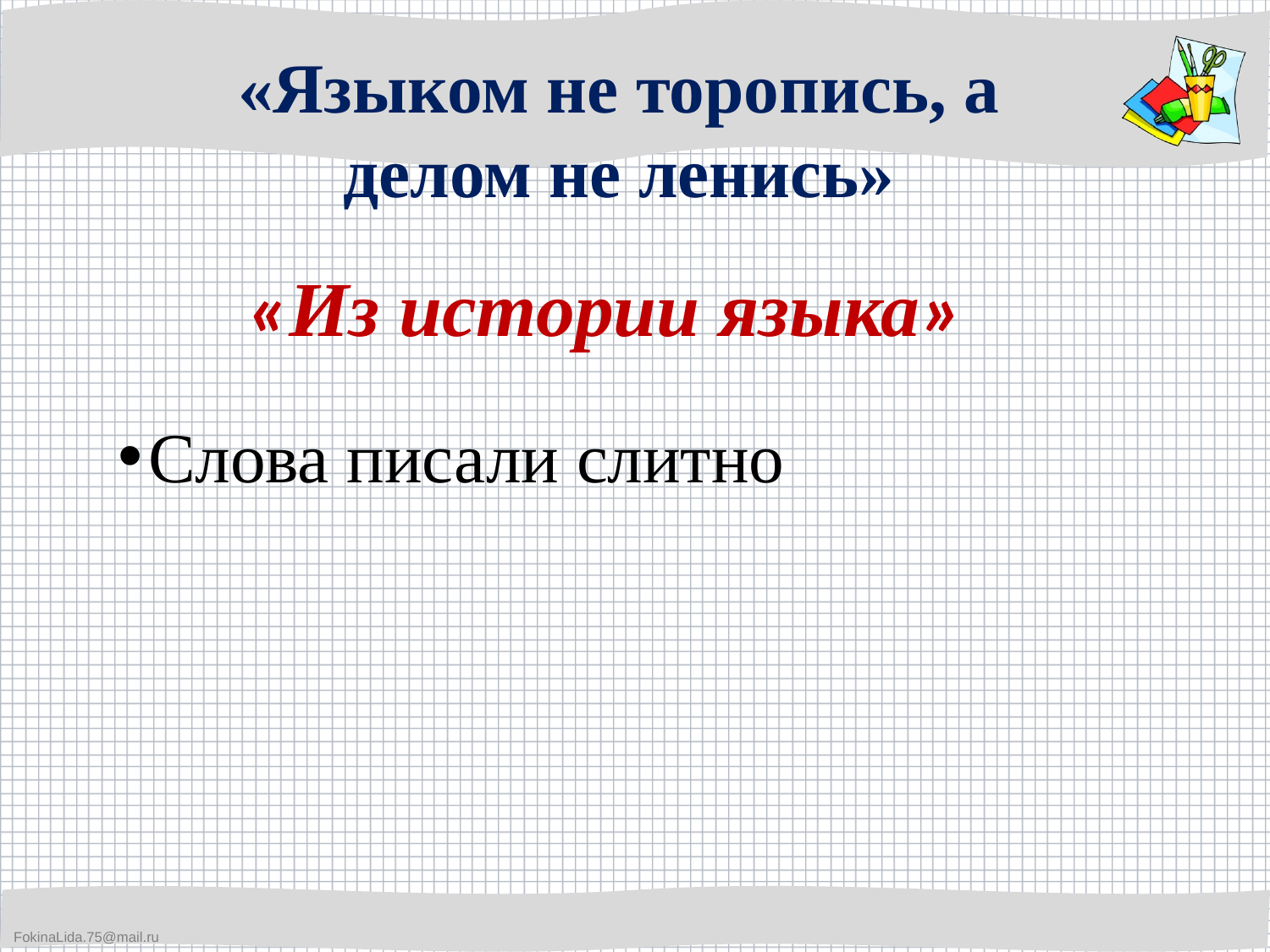

«Языком не торопись, а делом не ленись»
«Из истории языка»
Слова писали слитно